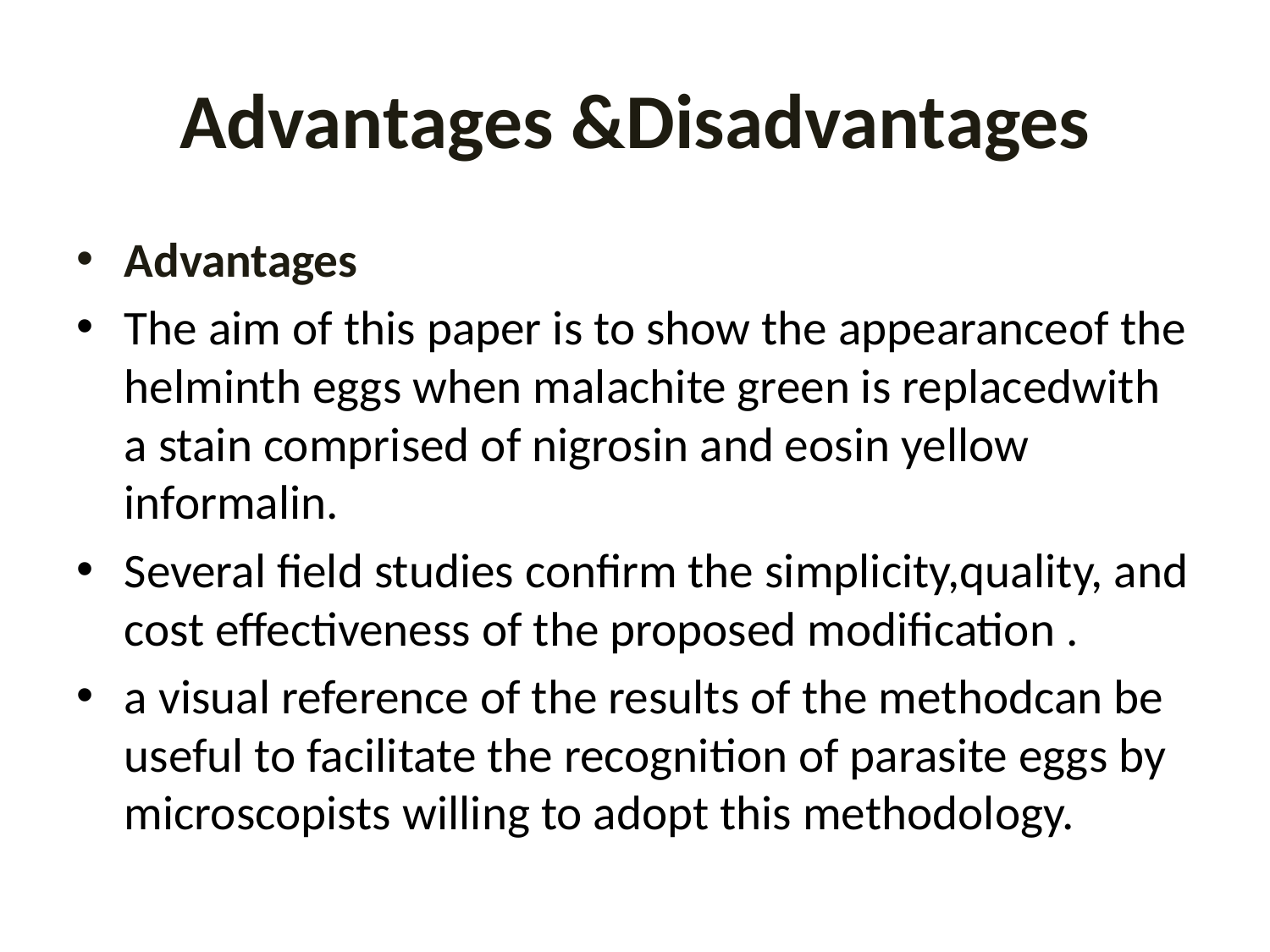

# Advantages &Disadvantages
Advantages
The aim of this paper is to show the appearanceof the helminth eggs when malachite green is replacedwith a stain comprised of nigrosin and eosin yellow informalin.
Several field studies confirm the simplicity,quality, and cost effectiveness of the proposed modification .
a visual reference of the results of the methodcan be useful to facilitate the recognition of parasite eggs by microscopists willing to adopt this methodology.